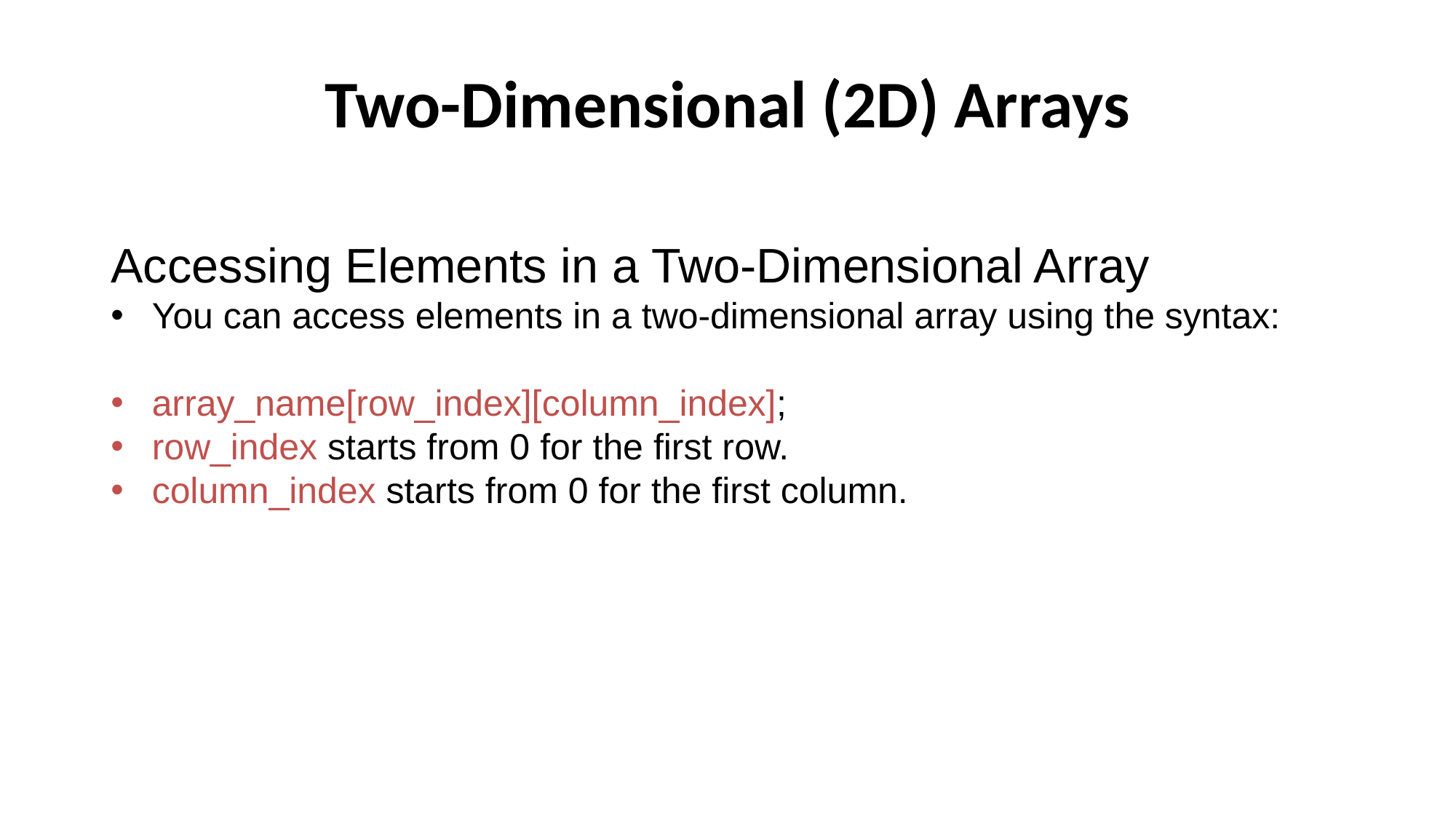

# Two-Dimensional (2D) Arrays
Accessing Elements in a Two-Dimensional Array
You can access elements in a two-dimensional array using the syntax:

array_name[row_index][column_index];
row_index starts from 0 for the first row.
column_index starts from 0 for the first column.